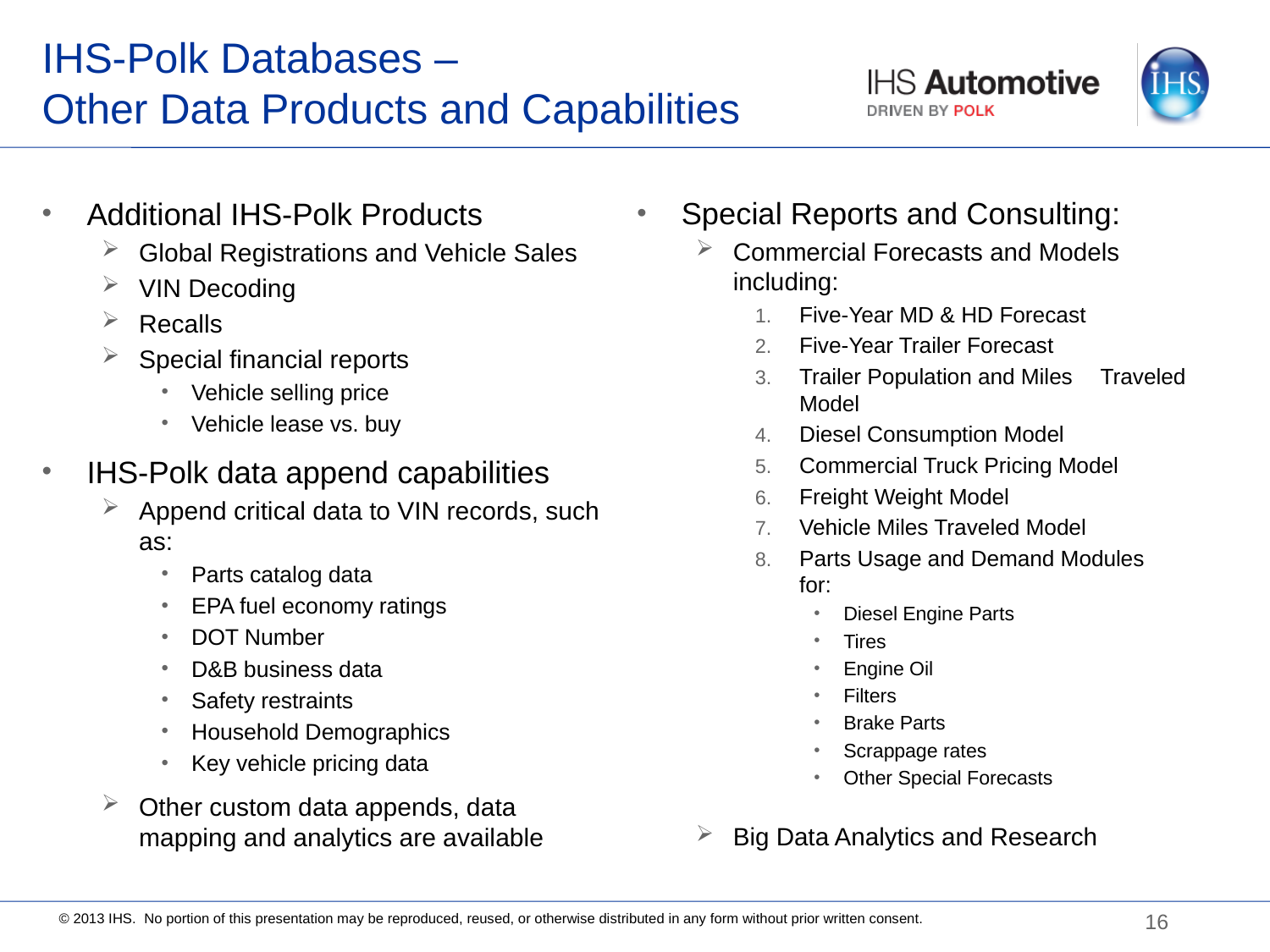

# IHS-Polk Databases – Other Data Products and Capabilities
Special Reports and Consulting:
Commercial Forecasts and Models including:
Five-Year MD & HD Forecast
Five-Year Trailer Forecast
Trailer Population and Miles 	Traveled Model
Diesel Consumption Model
Commercial Truck Pricing Model
Freight Weight Model
Vehicle Miles Traveled Model
Parts Usage and Demand Modules        for:
Diesel Engine Parts
Tires
Engine Oil
Filters
Brake Parts
Scrappage rates
Other Special Forecasts

Big Data Analytics and Research
Additional IHS-Polk Products
Global Registrations and Vehicle Sales
VIN Decoding
Recalls
Special financial reports
Vehicle selling price
Vehicle lease vs. buy

IHS-Polk data append capabilities
Append critical data to VIN records, such as:
Parts catalog data
EPA fuel economy ratings
DOT Number
D&B business data
Safety restraints
Household Demographics
Key vehicle pricing data

Other custom data appends, data mapping and analytics are available

16